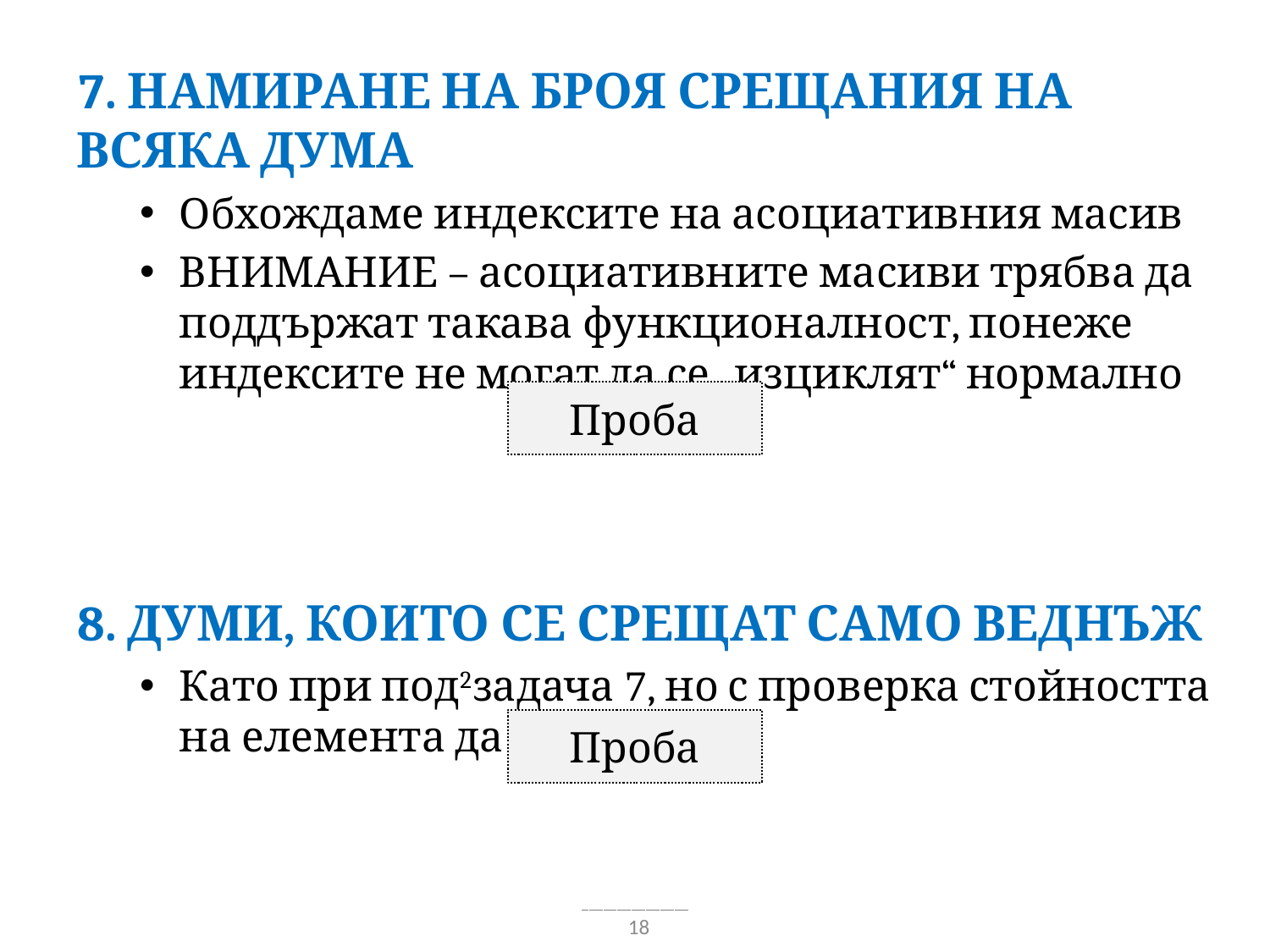

7. Намиране на броя срещания на всяка дума
Обхождаме индексите на асоциативния масив
ВНИМАНИЕ – асоциативните масиви трябва да поддържат такава функционалност, понеже индексите не могат да се „изциклят“ нормално

8. Думи, които се срещат само веднъж
Като при под2задача 7, но с проверка стойността на елемента да е 1

Проба
Проба
18